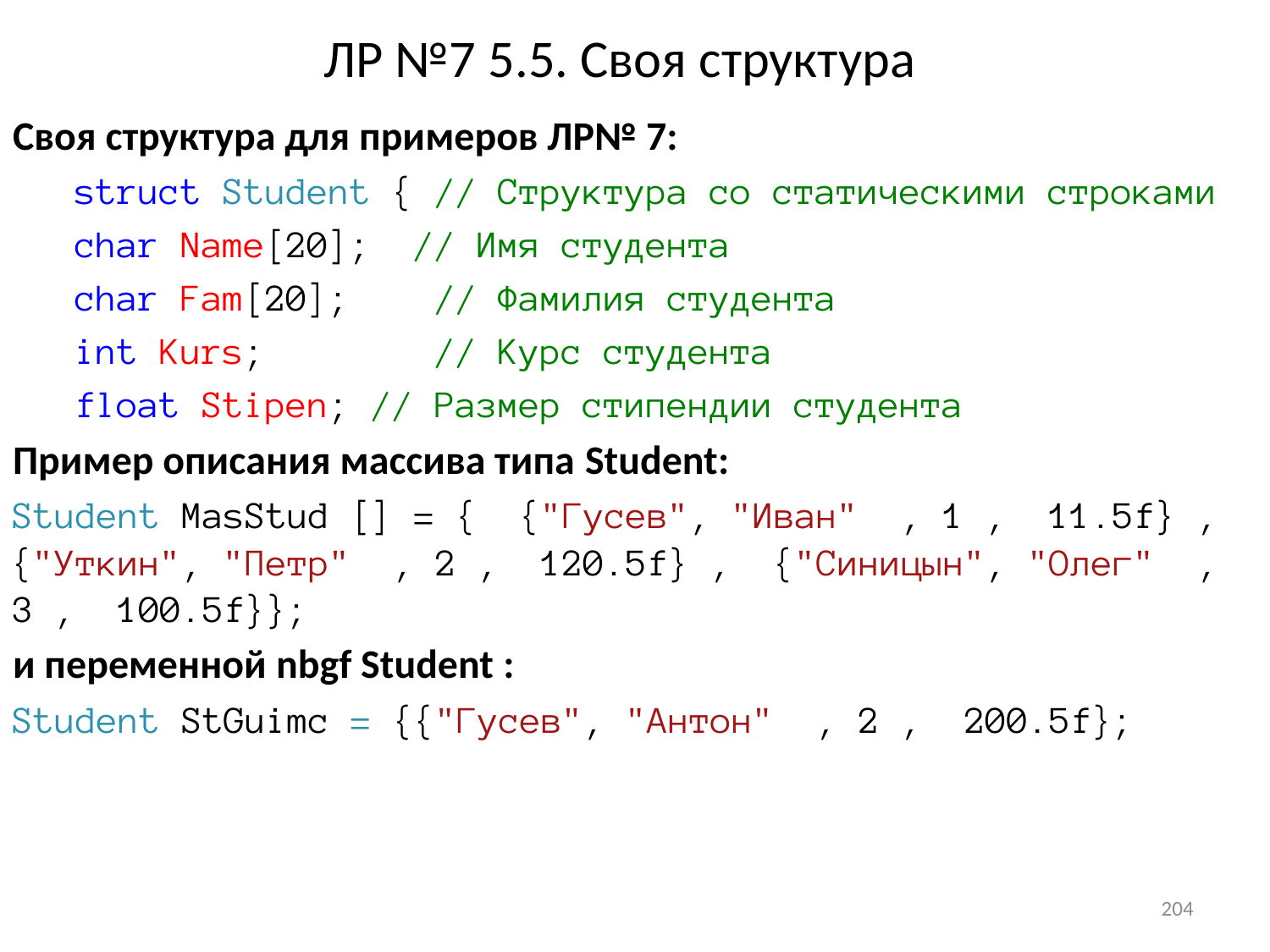

# ЛР №7 5.5. Своя структура
Своя структура для примеров ЛР№ 7:
struct Student { // Структура со статическими строками
char Name[20];  // Имя студента
char Fam[20];    // Фамилия студента
int Kurs;        // Курс студента
float Stipen; // Размер стипендии студента
Пример описания массива типа Student:
Student MasStud [] = {  {"Гусев", "Иван"  , 1 ,  11.5f} , {"Уткин", "Петр"  , 2 ,  120.5f} ,  {"Синицын", "Олег"  , 3 ,  100.5f}};
и переменной nbgf Student :
Student StGuimc = {{"Гусев", "Антон"  , 2 ,  200.5f};

204